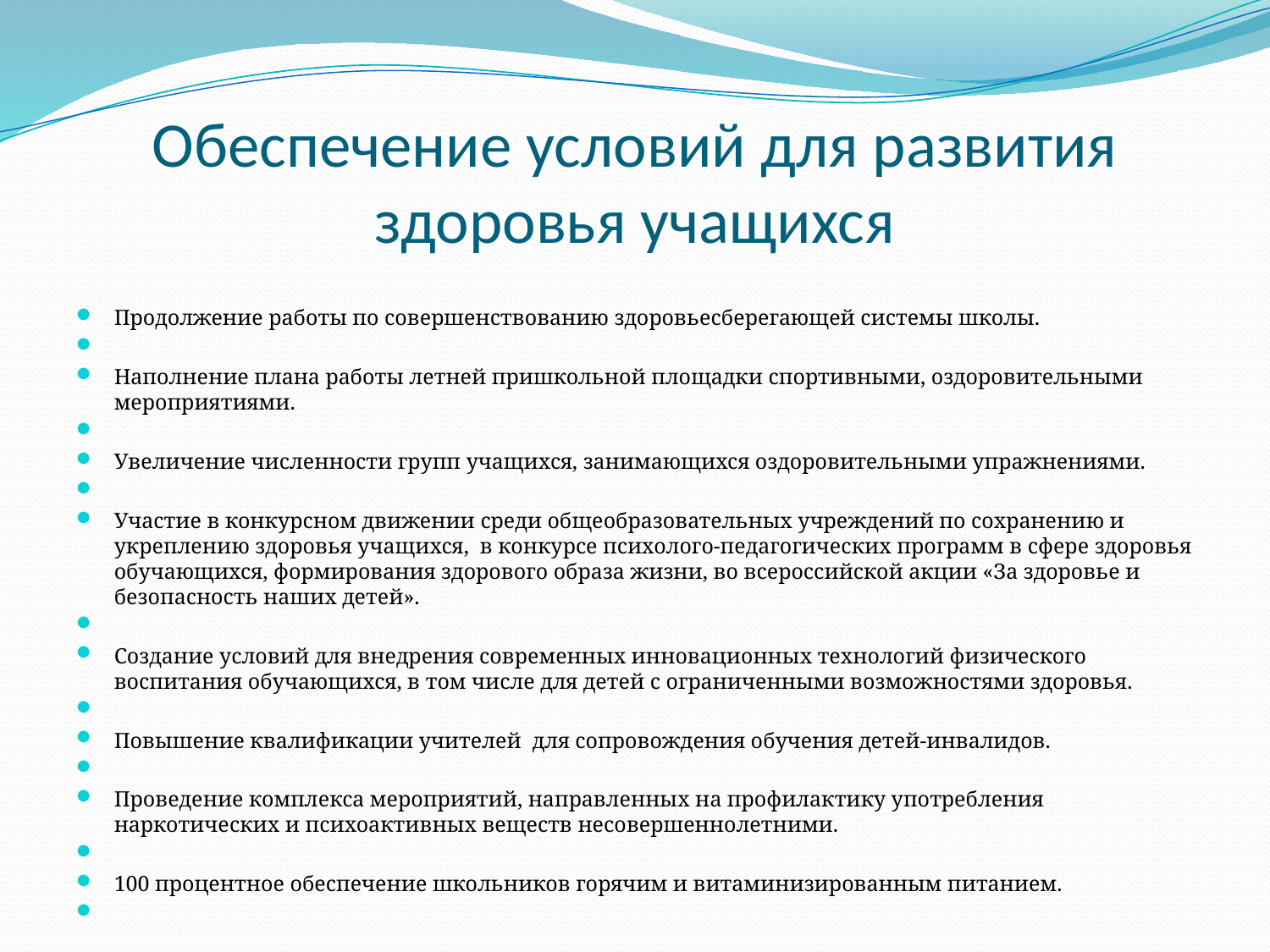

# Обеспечение условий для развития здоровья учащихся

Продолжение работы по совершенствованию здоровьесберегающей системы школы.

Наполнение плана работы летней пришкольной площадки спортивными, оздоровительными мероприятиями.

Увеличение численности групп учащихся, занимающихся оздоровительными упражнениями.

Участие в конкурсном движении среди общеобразовательных учреждений по сохранению и укреплению здоровья учащихся,  в конкурсе психолого-педагогических программ в сфере здоровья обучающихся, формирования здорового образа жизни, во всероссийской акции «За здоровье и безопасность наших детей».

Создание условий для внедрения современных инновационных технологий физического воспитания обучающихся, в том числе для детей с ограниченными возможностями здоровья.

Повышение квалификации учителей  для сопровождения обучения детей-инвалидов.

Проведение комплекса мероприятий, направленных на профилактику употребления наркотических и психоактивных веществ несовершеннолетними.

100 процентное обеспечение школьников горячим и витаминизированным питанием.